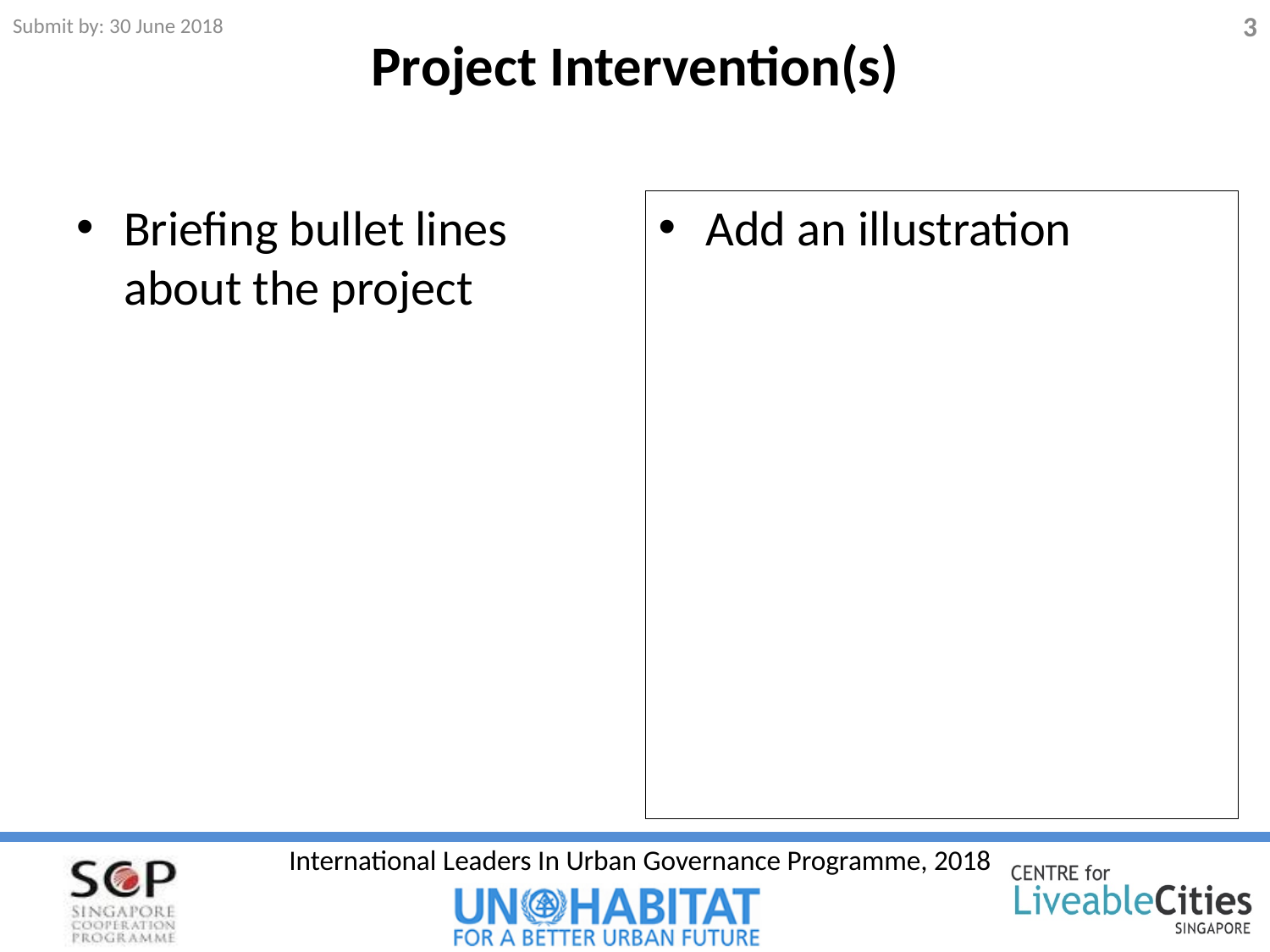

# Project Intervention(s)
Submit by: 30 June 2018
3
Briefing bullet lines about the project
Add an illustration